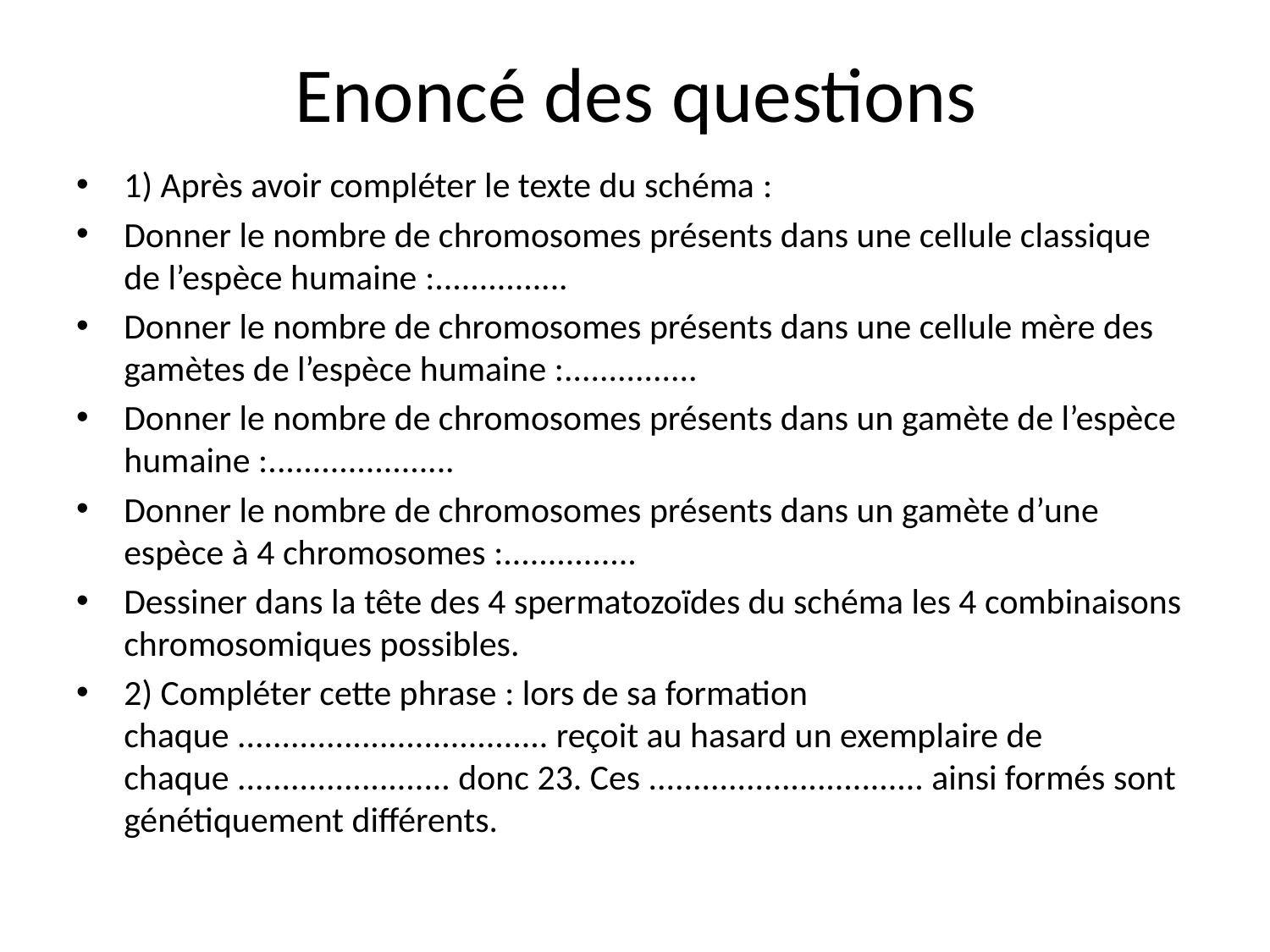

# Enoncé des questions
1) Après avoir compléter le texte du schéma :
Donner le nombre de chromosomes présents dans une cellule classique de l’espèce humaine :...............
Donner le nombre de chromosomes présents dans une cellule mère des gamètes de l’espèce humaine :...............
Donner le nombre de chromosomes présents dans un gamète de l’espèce humaine :.....................
Donner le nombre de chromosomes présents dans un gamète d’une espèce à 4 chromosomes :...............
Dessiner dans la tête des 4 spermatozoïdes du schéma les 4 combinaisons chromosomiques possibles.
2) Compléter cette phrase : lors de sa formation chaque ................................... reçoit au hasard un exemplaire de chaque ........................ donc 23. Ces ............................... ainsi formés sont génétiquement différents.